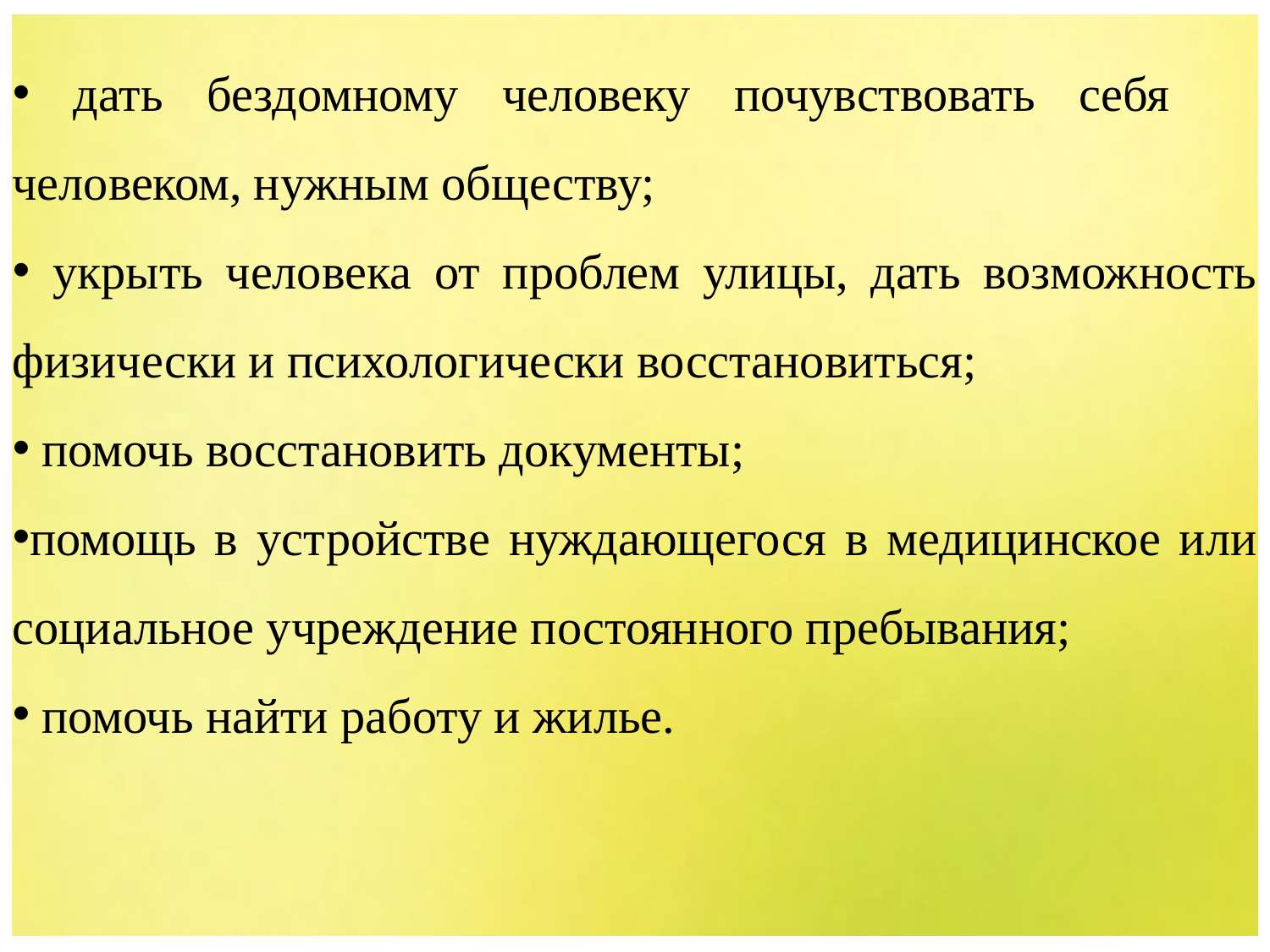

дать бездомному человеку почувствовать себя   человеком, нужным обществу;
 укрыть человека от проблем улицы, дать возможность физически и психологически восстановиться;
 помочь восстановить документы;
помощь в устройстве нуждающегося в медицинское или социальное учреждение постоянного пребывания;
 помочь найти работу и жилье.